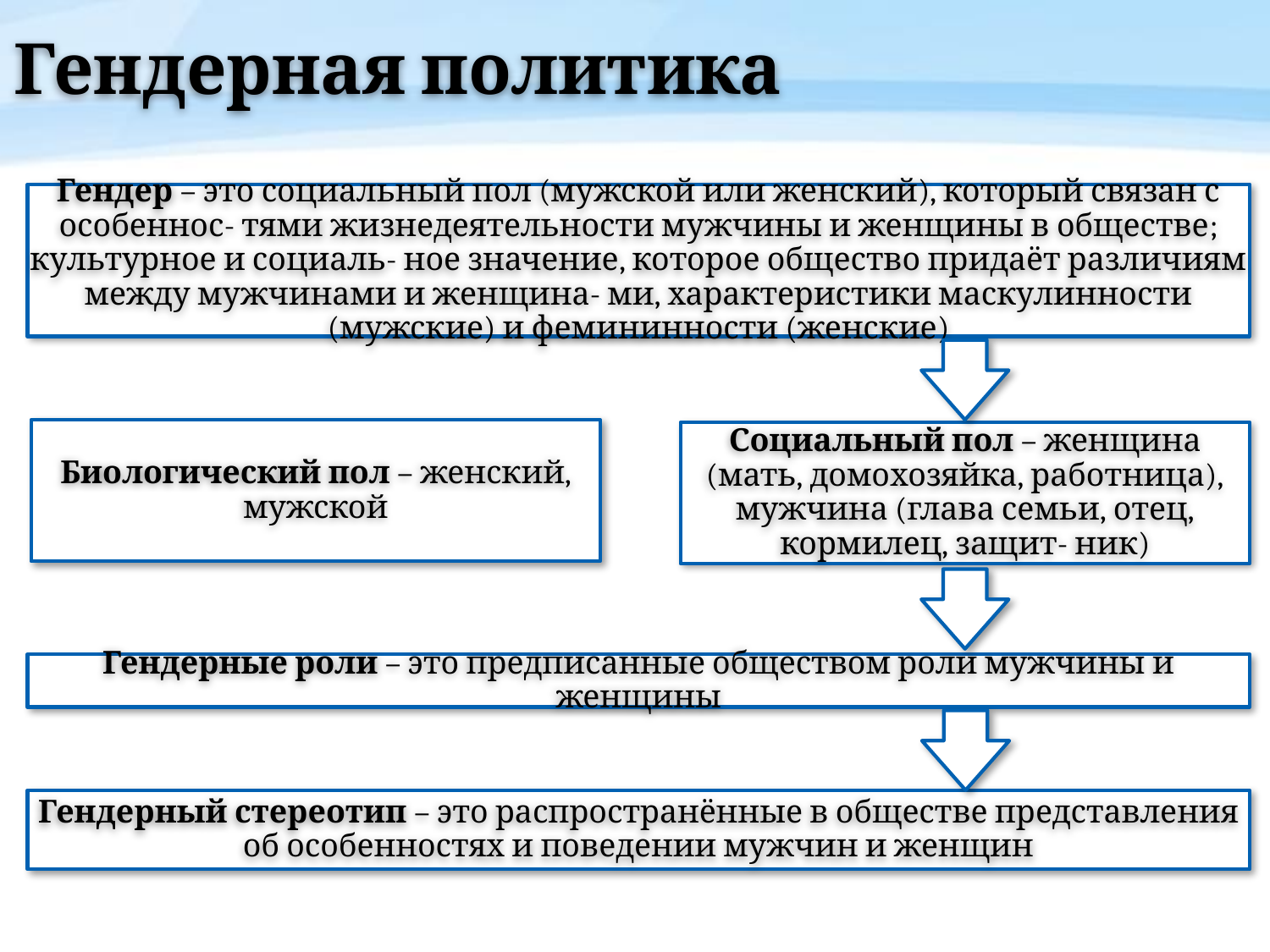

# Гендерная политика

Гендер – это социальный пол (мужской или женский), который связан с особеннос- тями жизнедеятельности мужчины и женщины в обществе; культурное и социаль- ное значение, которое общество придаёт различиям между мужчинами и женщина- ми, характеристики маскулинности (мужские) и фемининности (женские)

Биологический пол – женский, мужской

Социальный пол – женщина (мать, домохозяйка, работница), мужчина (глава семьи, отец, кормилец, защит- ник)

Гендерные роли – это предписанные обществом роли мужчины и женщины

Гендерный стереотип – это распространённые в обществе представления об особенностях и поведении мужчин и женщин